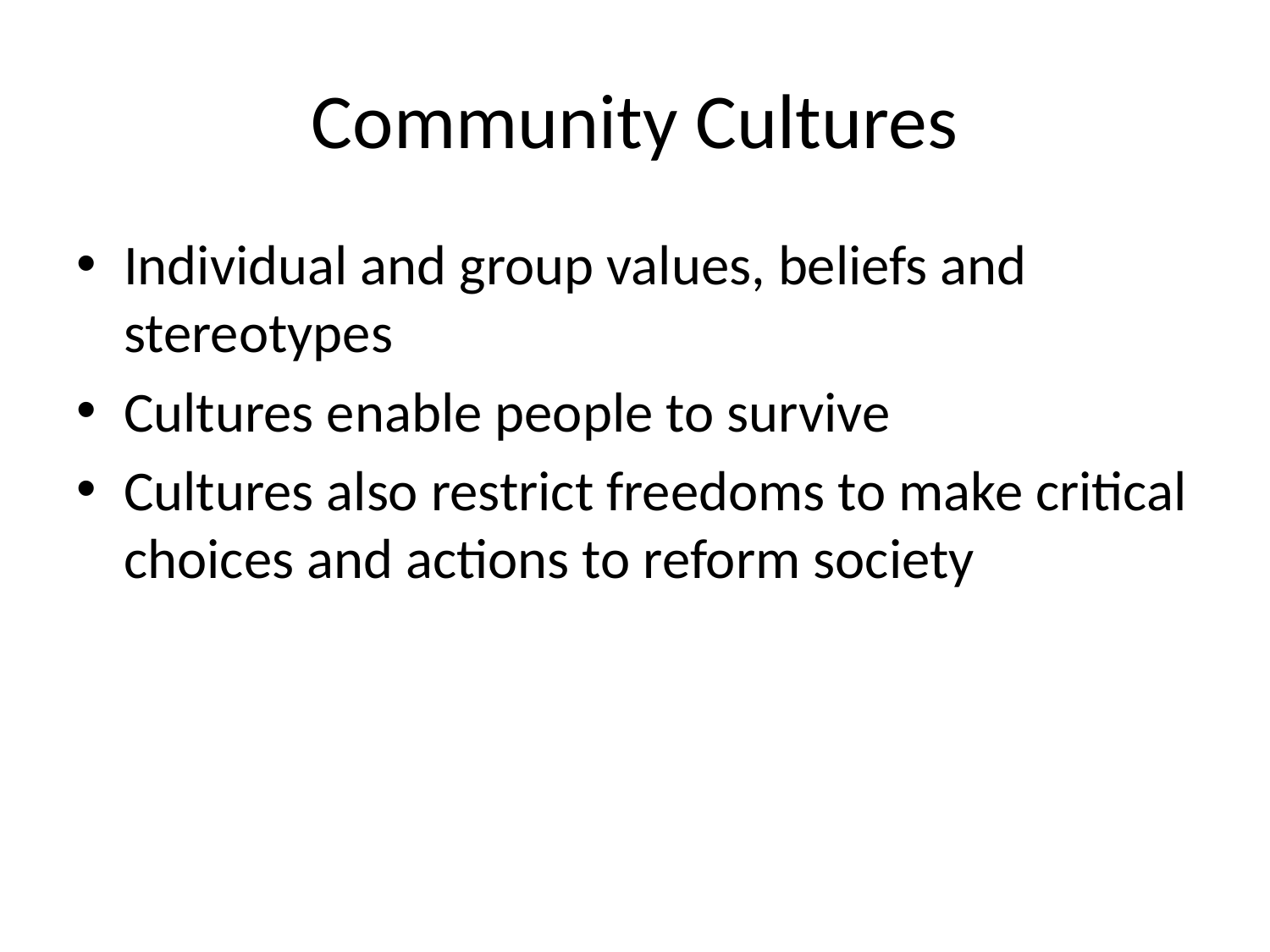

# Community Cultures
Individual and group values, beliefs and stereotypes
Cultures enable people to survive
Cultures also restrict freedoms to make critical choices and actions to reform society